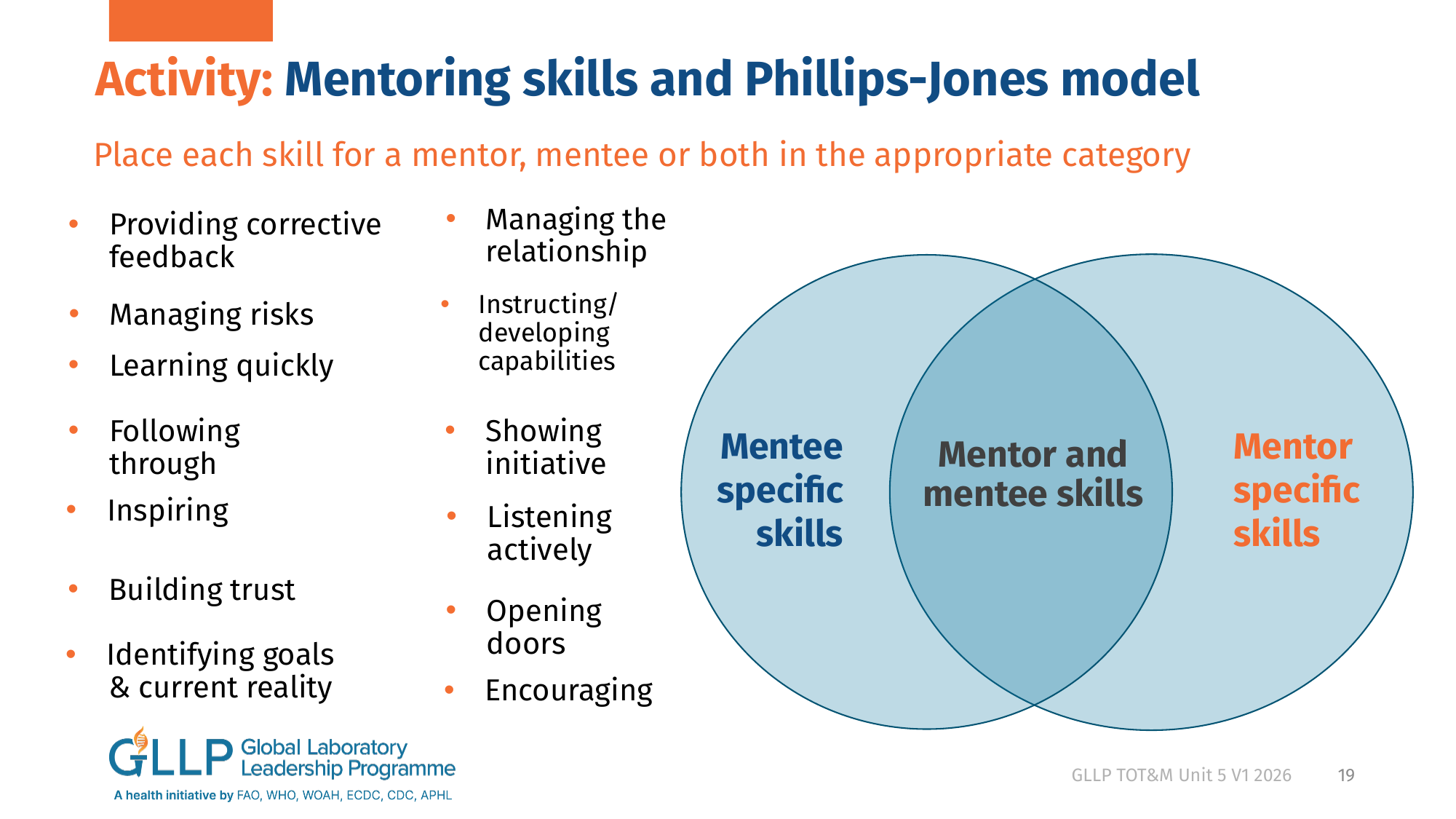

# Activity: Mentoring skills and Phillips-Jones model
Place each skill for a mentor, mentee or both in the appropriate category
Managing the relationship
Providing corrective feedback

Mentor specific skills
Mentee specific skills
Mentor and mentee skills
Instructing/ developing capabilities
Managing risks
Learning quickly
Showing initiative
Following through
Inspiring
Listening actively
Building trust
Opening doors
Identifying goals & current reality
Encouraging
GLLP TOT&M Unit 5 V1 2026
19